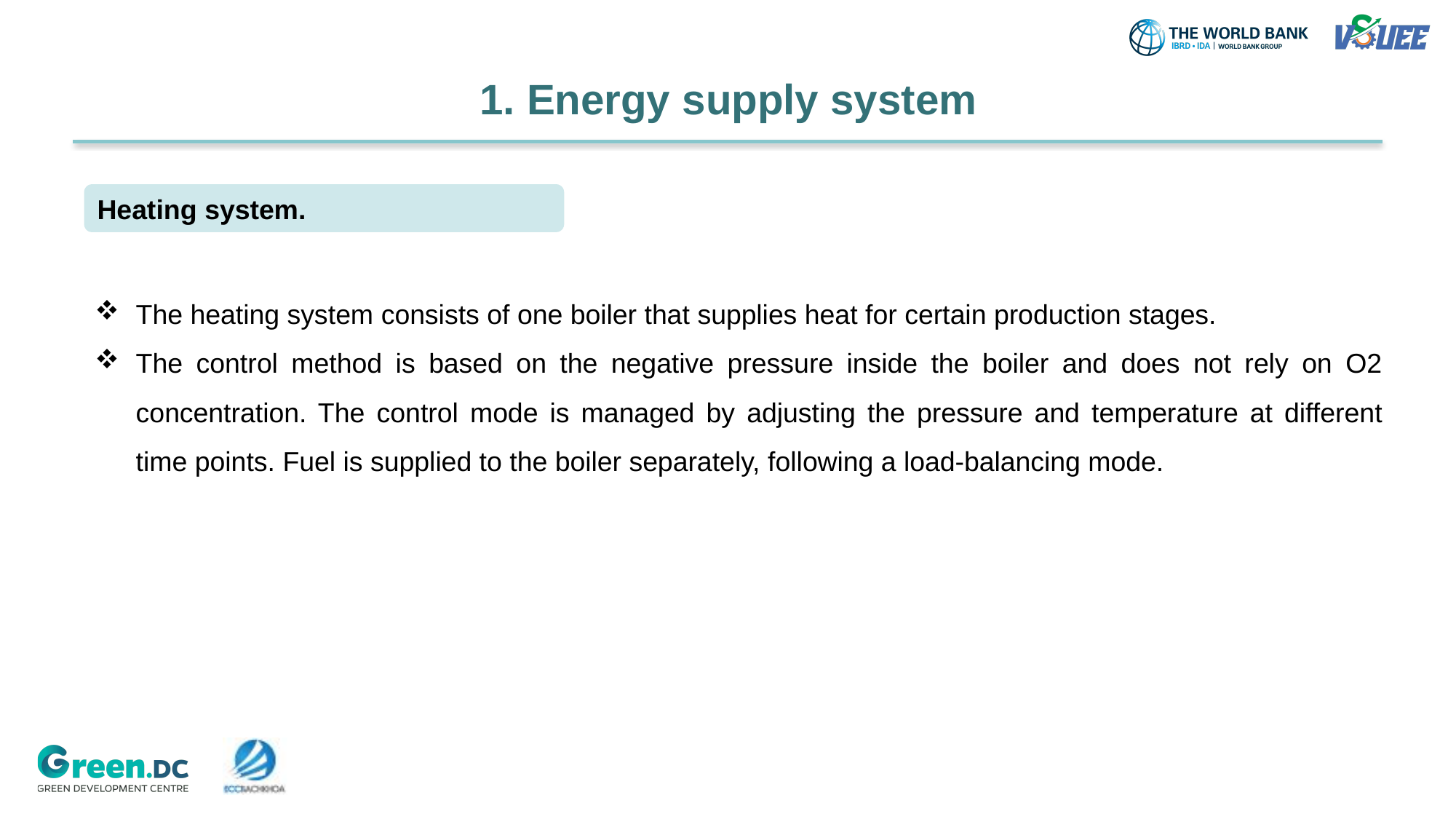

1. Energy supply system
Heating system.
The heating system consists of one boiler that supplies heat for certain production stages.
The control method is based on the negative pressure inside the boiler and does not rely on O2 concentration. The control mode is managed by adjusting the pressure and temperature at different time points. Fuel is supplied to the boiler separately, following a load-balancing mode.